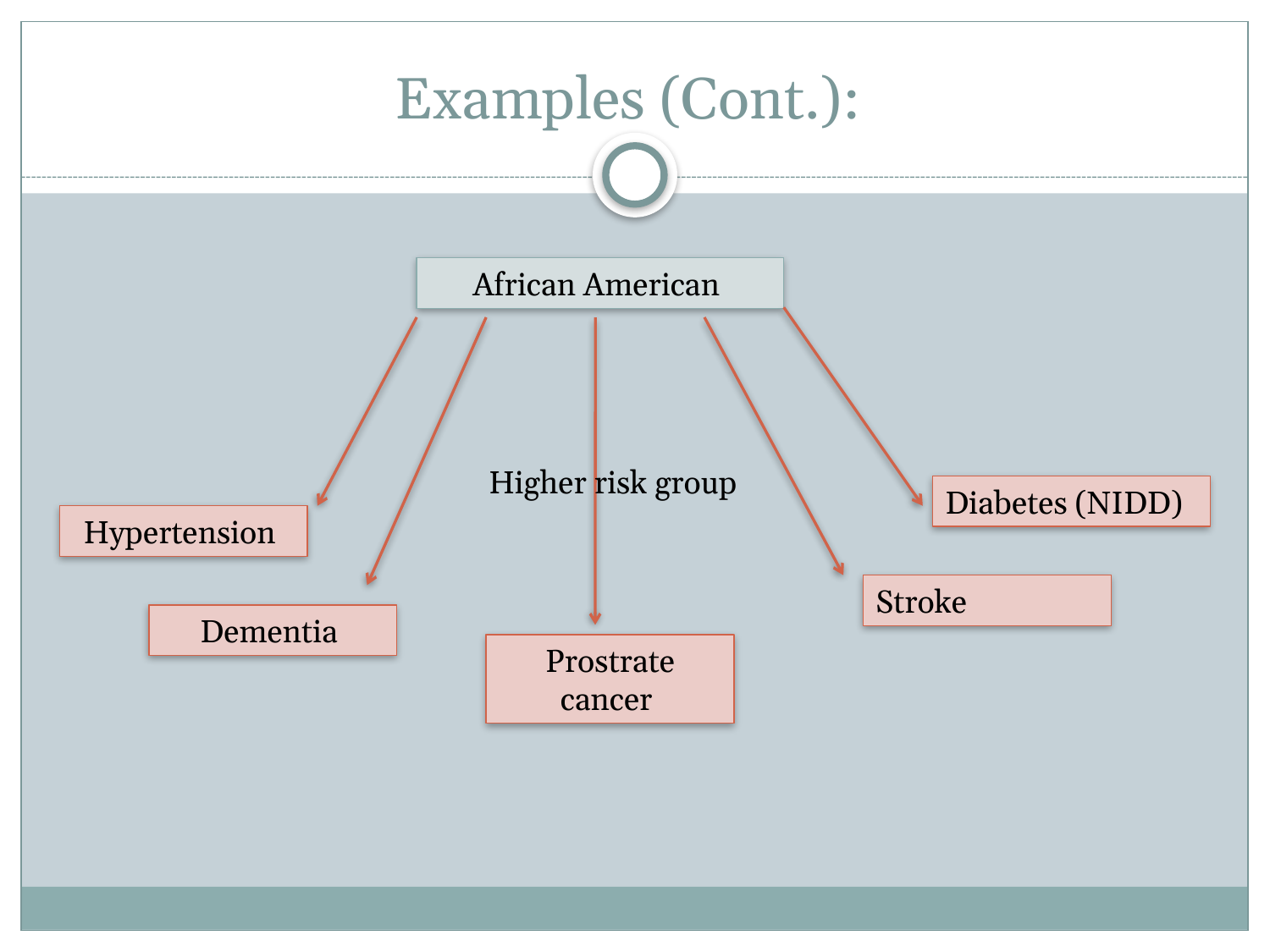

# Examples (Cont.):
African American
Higher risk group
Diabetes (NIDD)
Hypertension
Stroke
Dementia
Prostrate cancer